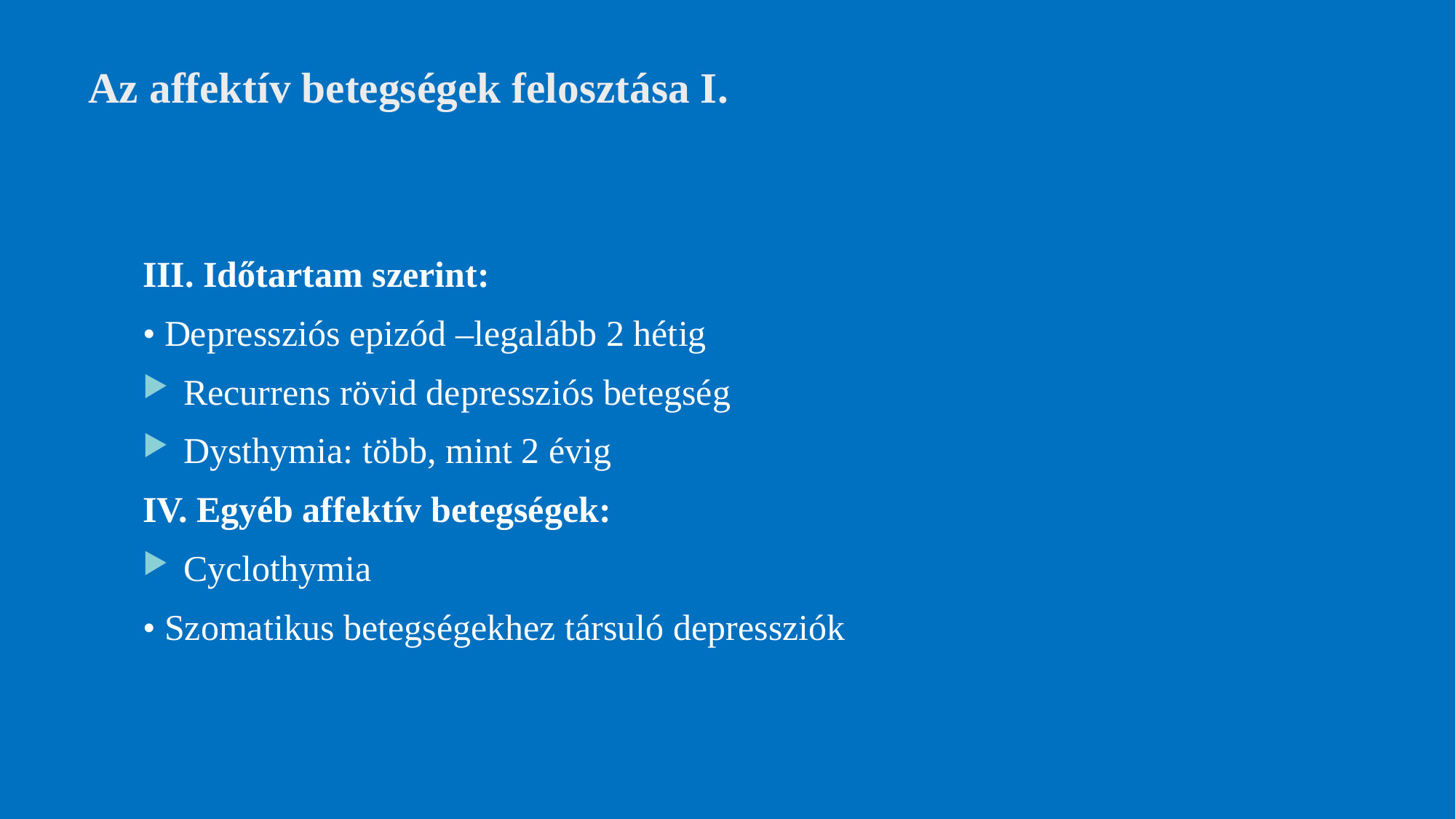

# Az affektív betegségek felosztása I.
III. Időtartam szerint:
• Depressziós epizód –legalább 2 hétig
Recurrens rövid depressziós betegség
Dysthymia: több, mint 2 évig
IV. Egyéb affektív betegségek:
Cyclothymia
• Szomatikus betegségekhez társuló depressziók